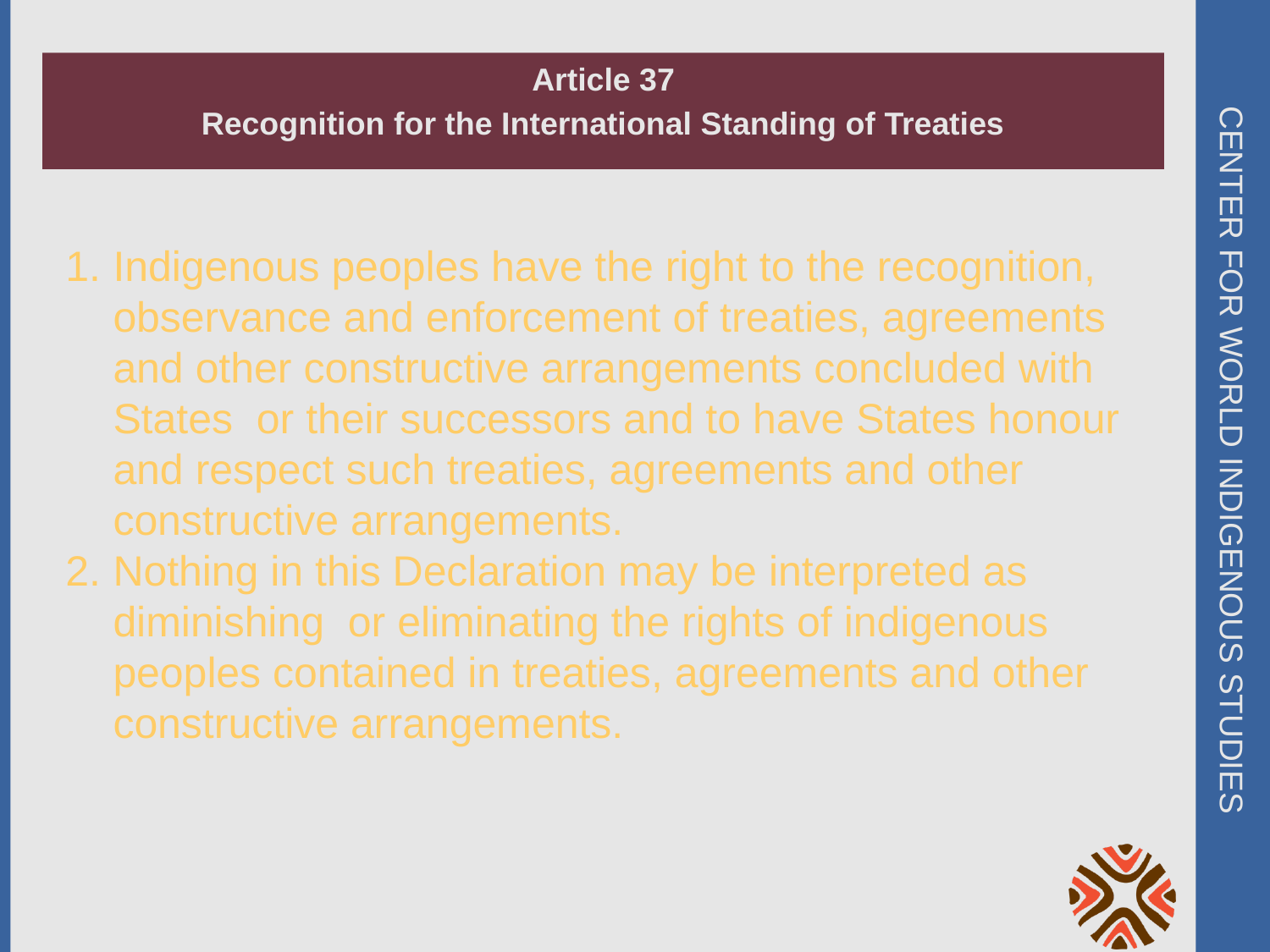

Article 37
Recognition for the International Standing of Treaties
# Center for world indigenous studies
Indigenous peoples have the right to the recognition, observance and enforcement of treaties, agreements and other constructive arrangements concluded with States  or their successors and to have States honour and respect such treaties, agreements and other constructive arrangements.
Nothing in this Declaration may be interpreted as diminishing  or eliminating the rights of indigenous peoples contained in treaties, agreements and other constructive arrangements.